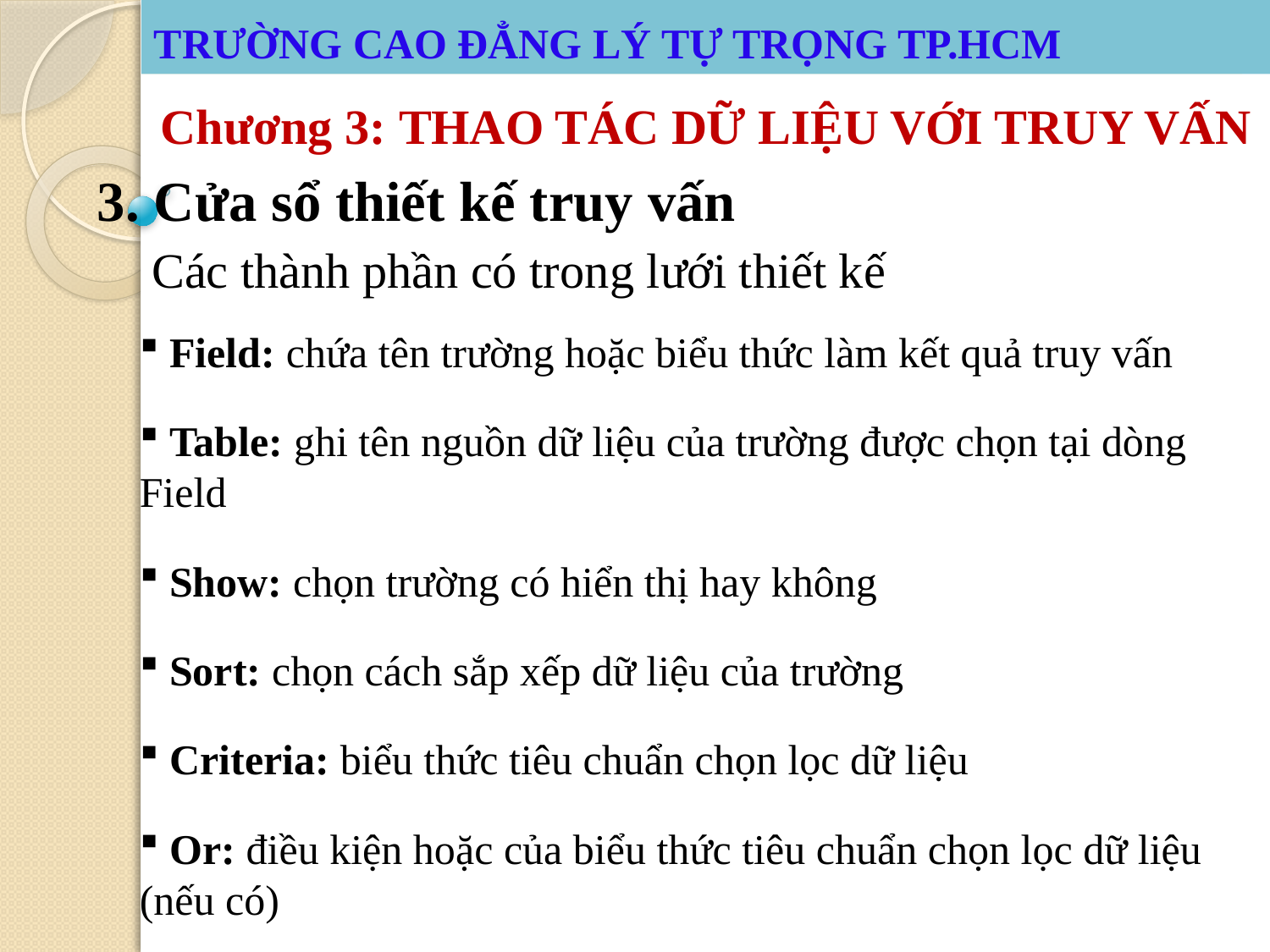

# TRƯỜNG CAO ĐẲNG LÝ TỰ TRỌNG TP.HCM
TRƯỜNG CAO ĐẲNG LÝ TỰ TRỌNG TP.HCM
Chương 3: THAO TÁC DỮ LIỆU VỚI TRUY VẤN
3. Cửa sổ thiết kế truy vấn
 Các thành phần có trong lưới thiết kế
 Field: chứa tên trường hoặc biểu thức làm kết quả truy vấn
 Table: ghi tên nguồn dữ liệu của trường được chọn tại dòng Field
 Show: chọn trường có hiển thị hay không
 Sort: chọn cách sắp xếp dữ liệu của trường
 Criteria: biểu thức tiêu chuẩn chọn lọc dữ liệu
 Or: điều kiện hoặc của biểu thức tiêu chuẩn chọn lọc dữ liệu (nếu có)